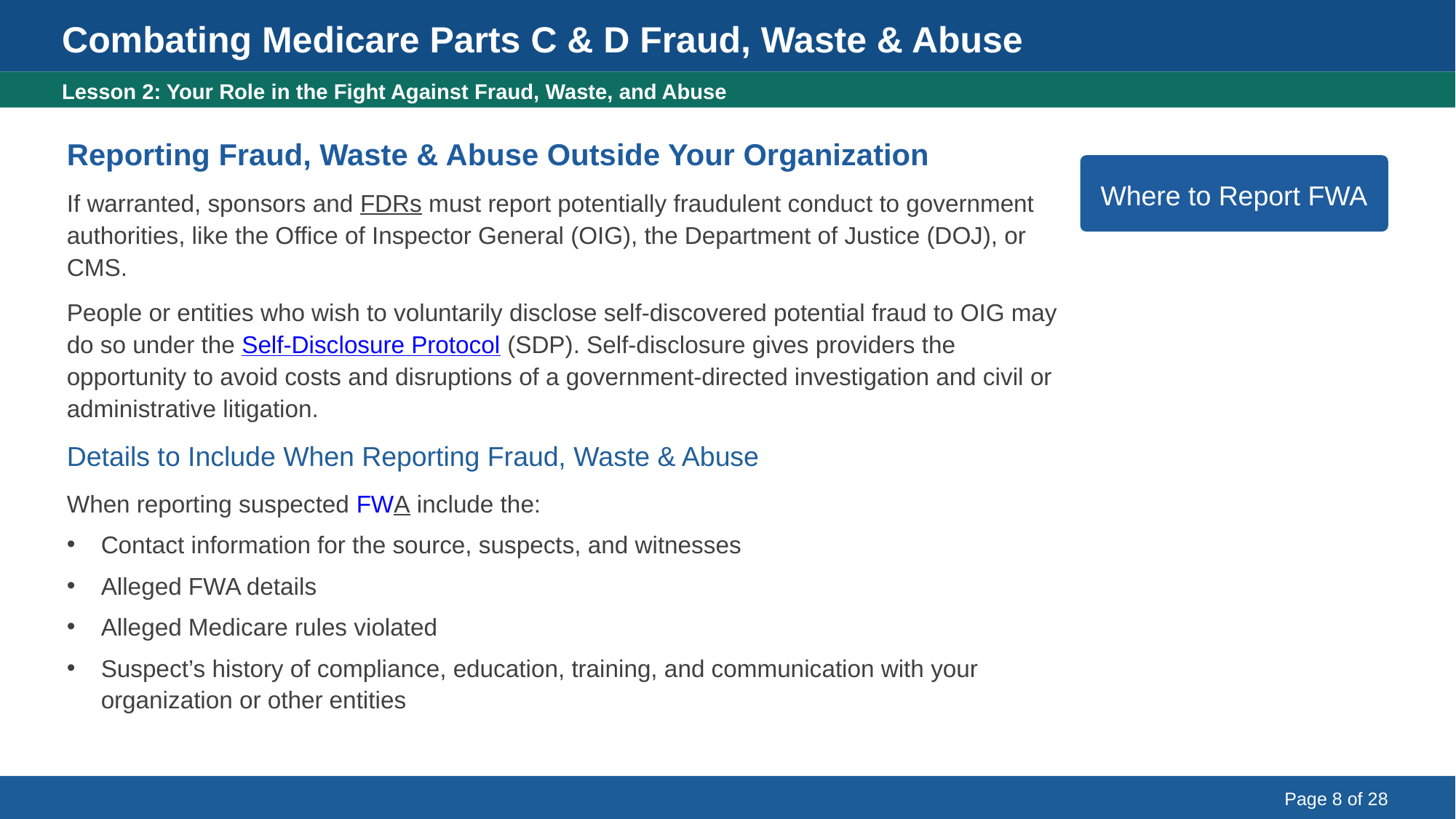

Combating Medicare Parts C & D Fraud, Waste & Abuse
Reporting fraud, waste & abuse outside your organization

Lesson 2: Your Role in the Fight Against Fraud, Waste, and Abuse
Reporting Fraud, Waste & Abuse Outside Your Organization
If warranted, sponsors and FDRs must report potentially fraudulent conduct to government authorities, like the Office of Inspector General (OIG), the Department of Justice (DOJ), or CMS.
People or entities who wish to voluntarily disclose self-discovered potential fraud to OIG may do so under the Self-Disclosure Protocol (SDP). Self-disclosure gives providers the opportunity to avoid costs and disruptions of a government-directed investigation and civil or administrative litigation.
Details to Include When Reporting Fraud, Waste & Abuse
When reporting suspected FWA include the:
Contact information for the source, suspects, and witnesses
Alleged FWA details
Alleged Medicare rules violated
Suspect’s history of compliance, education, training, and communication with your organization or other entities
Where to Report FWA

Page 8 of 28